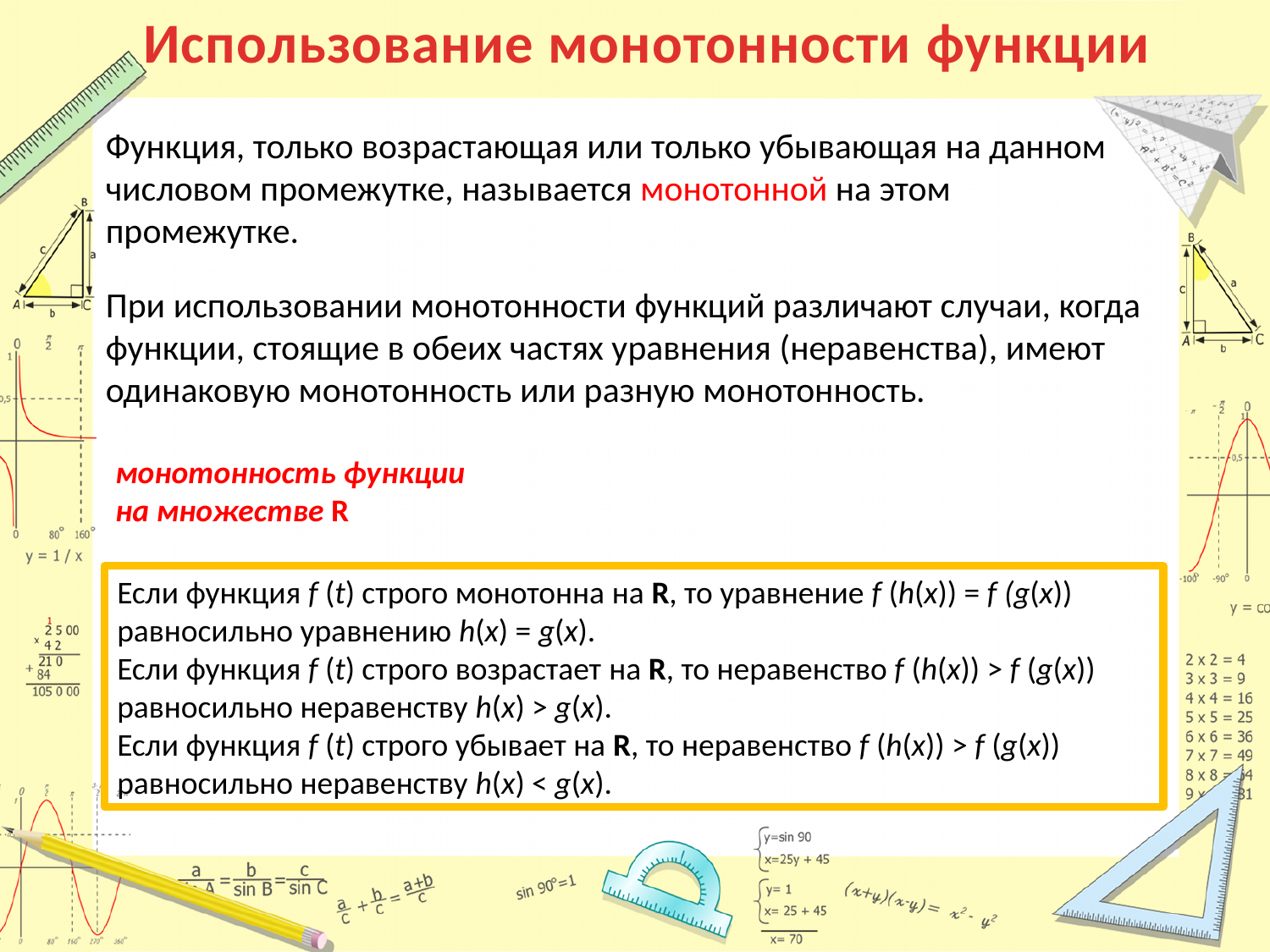

Использование монотонности функции
Функция, только возрастающая или только убывающая на данном числовом промежутке, называется монотонной на этом промежутке.
При использовании монотонности функций различают случаи, когда функции, стоящие в обеих частях уравнения (неравенства), имеют одинаковую монотонность или разную монотонность.
монотонность функции
на множестве R
Если функция f (t) строго монотонна на R, то уравнение f (h(x)) = f (g(x)) равносильно уравнению h(x) = g(x).
Если функция f (t) строго возрастает на R, то неравенство f (h(x)) > f (g(x))
равносильно неравенству h(x) > g(x).
Если функция f (t) строго убывает на R, то неравенство f (h(x)) > f (g(x))
равносильно неравенству h(x) < g(x).